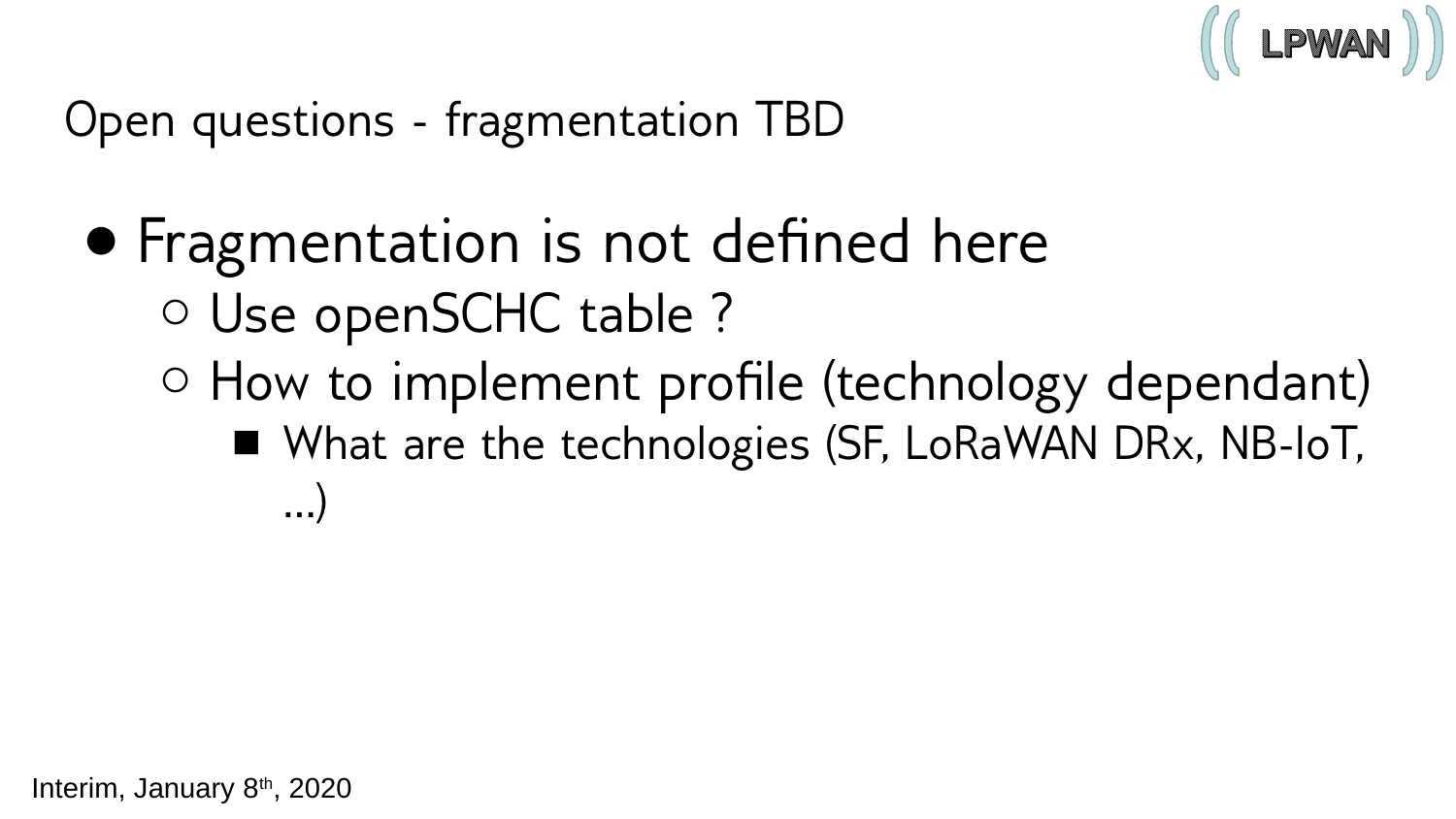

# Open questions - fragmentation TBD
Fragmentation is not defined here
Use openSCHC table ?
How to implement profile (technology dependant)
What are the technologies (SF, LoRaWAN DRx, NB-IoT, …)